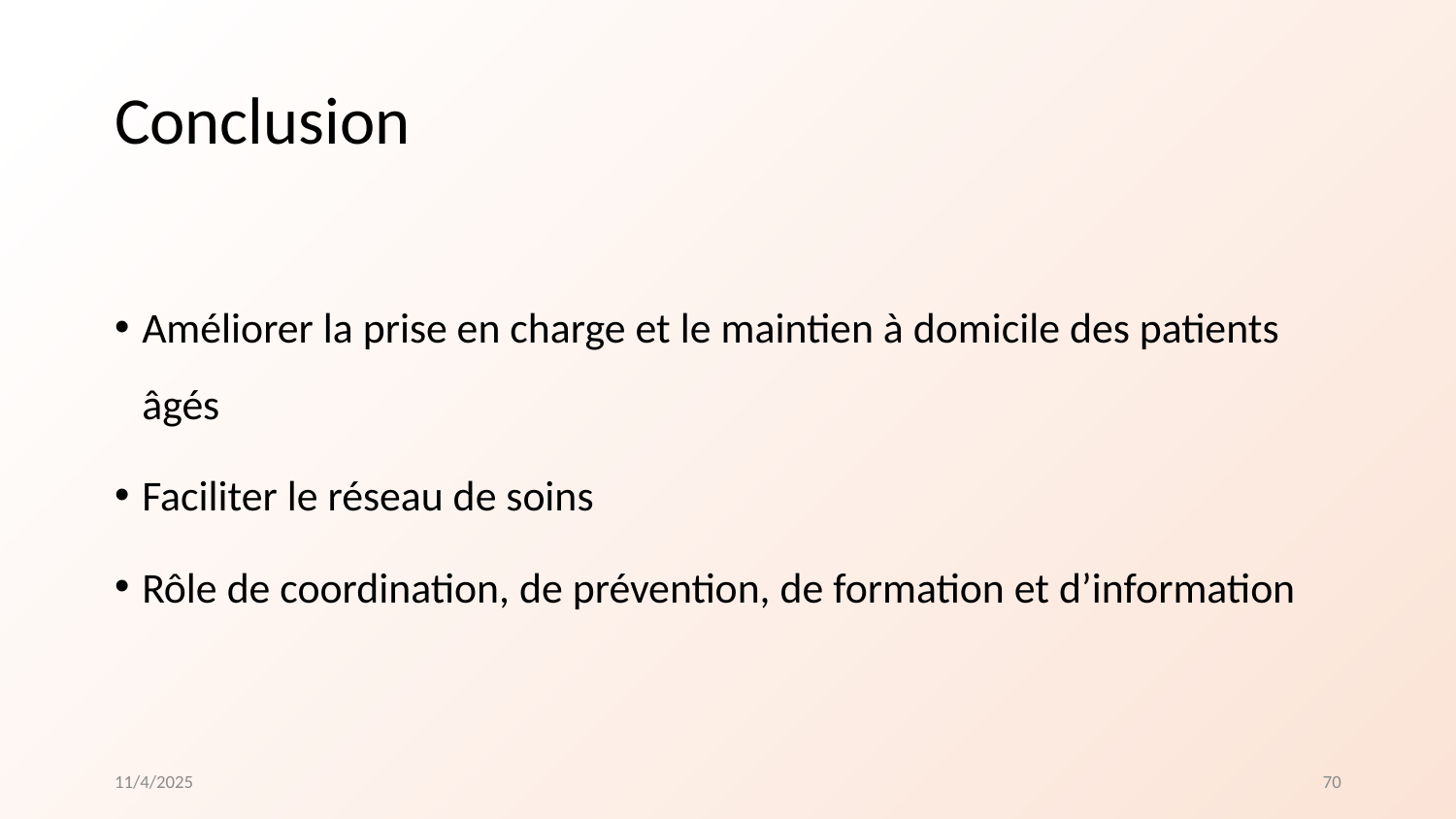

# Conclusion

Améliorer la prise en charge et le maintien à domicile des patients âgés
Faciliter le réseau de soins
Rôle de coordination, de prévention, de formation et d’information
11/4/2025

70